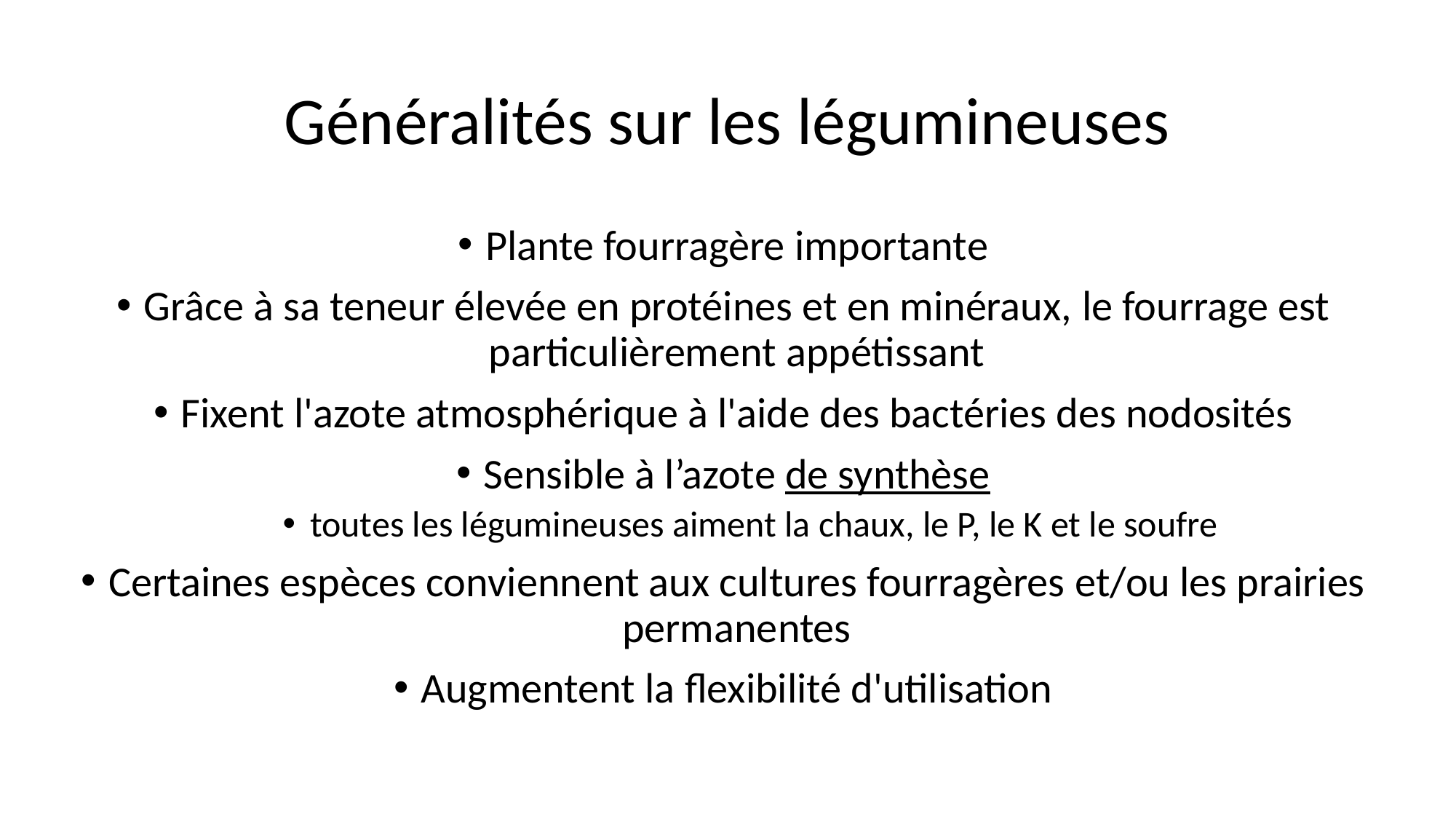

# Généralités sur les légumineuses
Plante fourragère importante
Grâce à sa teneur élevée en protéines et en minéraux, le fourrage est particulièrement appétissant
Fixent l'azote atmosphérique à l'aide des bactéries des nodosités
Sensible à l’azote de synthèse
toutes les légumineuses aiment la chaux, le P, le K et le soufre
Certaines espèces conviennent aux cultures fourragères et/ou les prairies permanentes
Augmentent la flexibilité d'utilisation